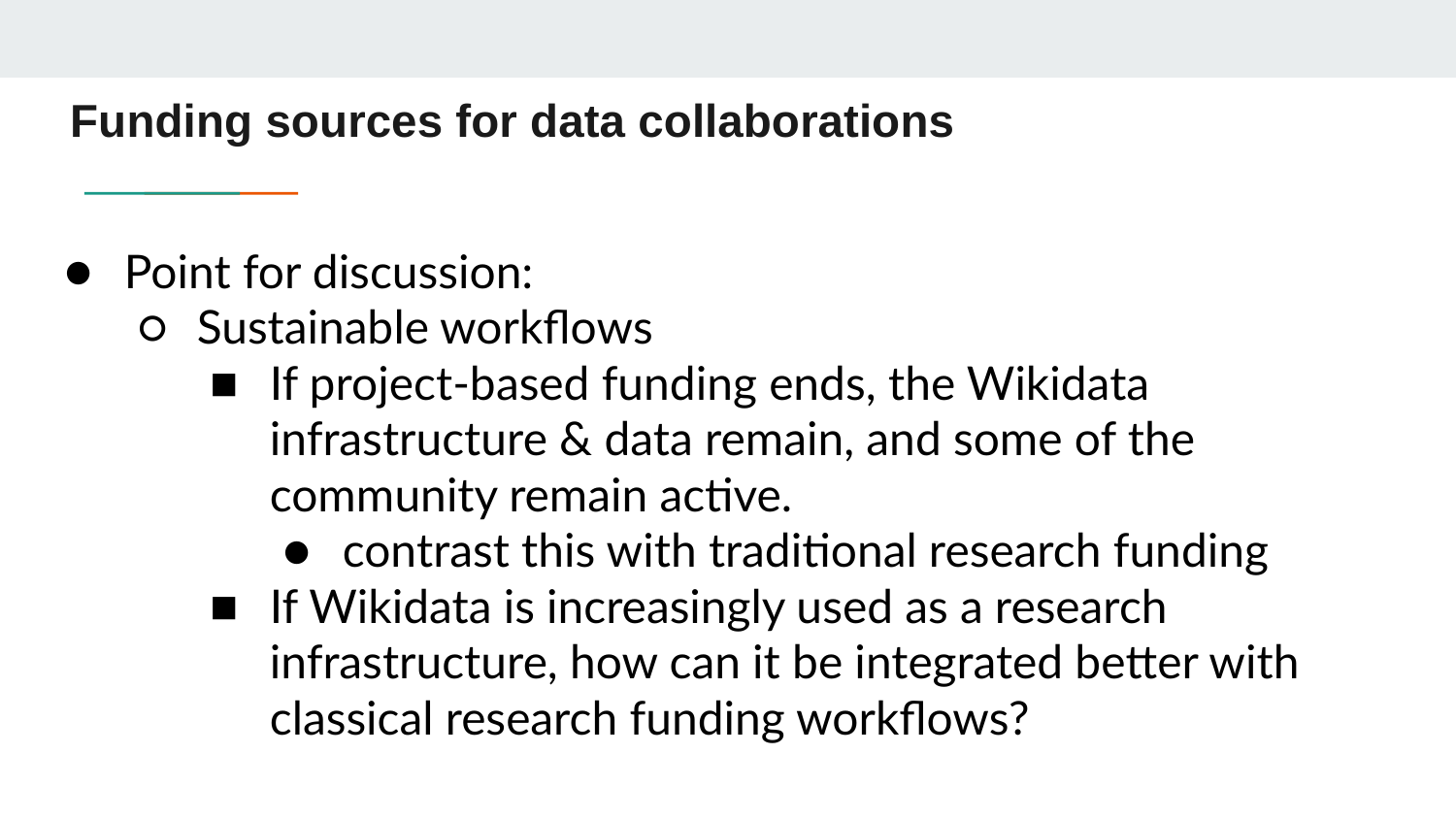

# Funding sources for data collaborations

Point for discussion:
Sustainable workflows
If project-based funding ends, the Wikidata infrastructure & data remain, and some of the community remain active.
contrast this with traditional research funding
If Wikidata is increasingly used as a research infrastructure, how can it be integrated better with classical research funding workflows?